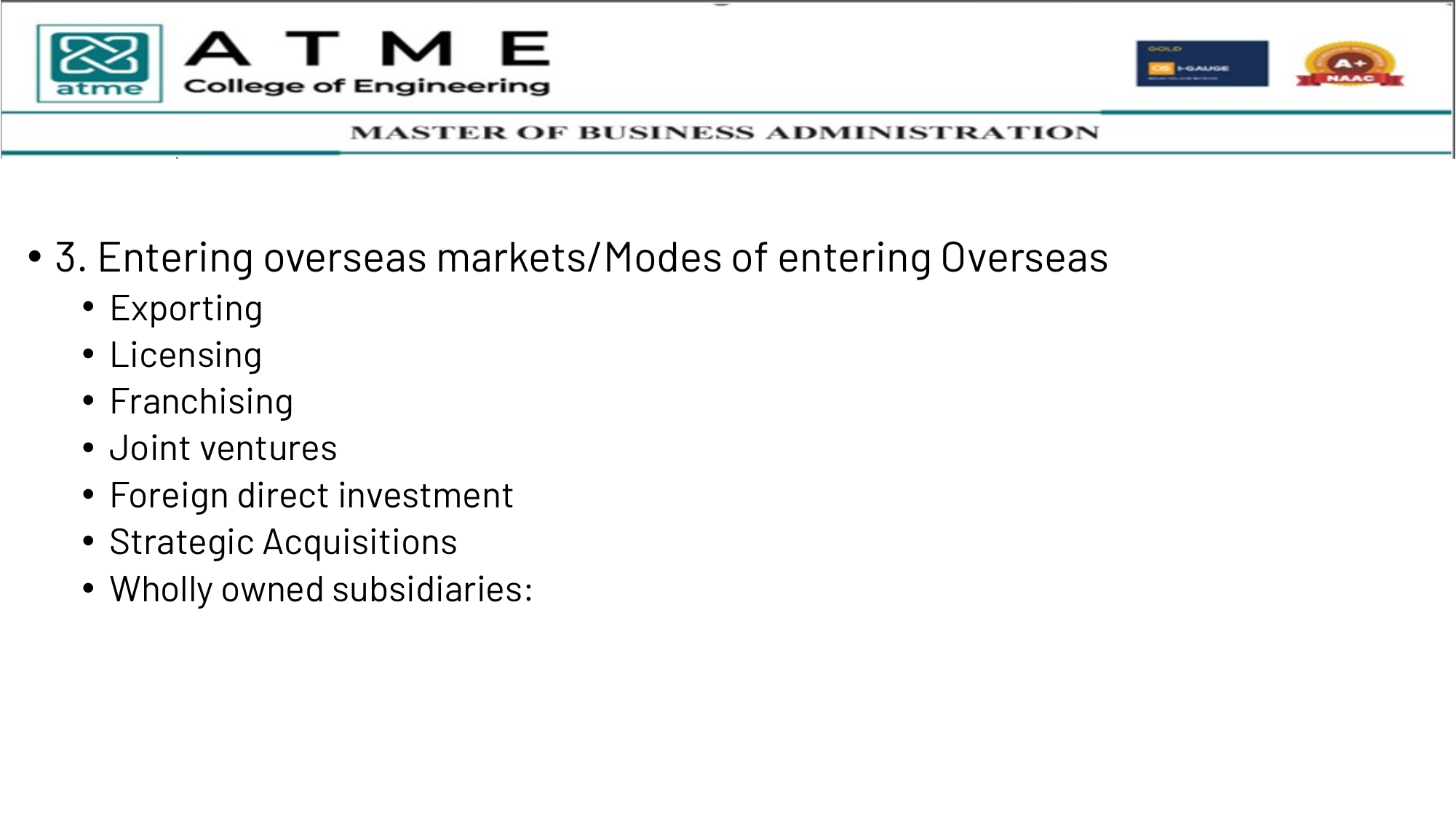

3. Entering overseas markets/Modes of entering Overseas
Exporting
Licensing
Franchising
Joint ventures
Foreign direct investment
Strategic Acquisitions
Wholly owned subsidiaries: